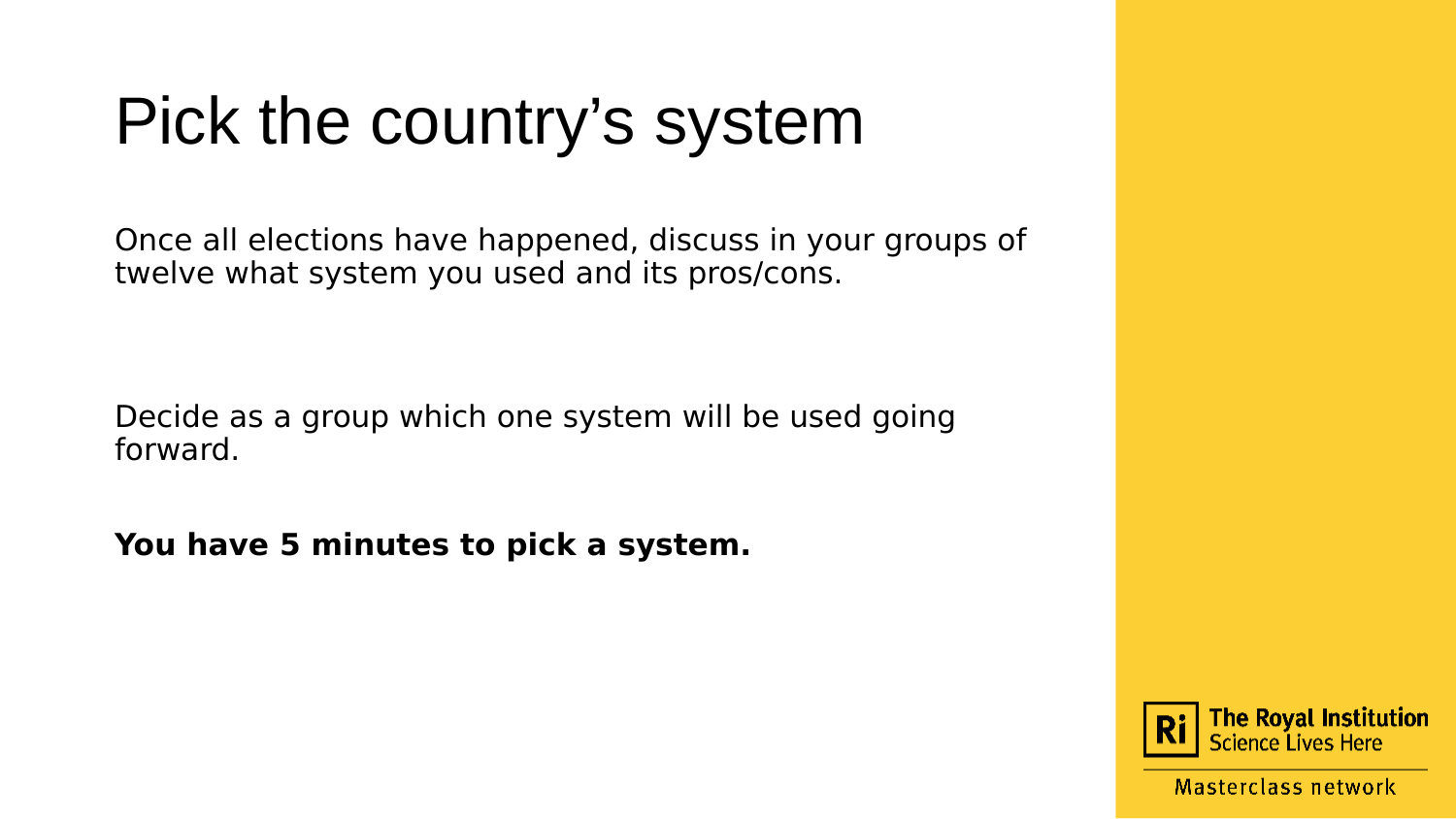

# Pick the country’s system
Once all elections have happened, discuss in your groups of twelve what system you used and its pros/cons.

Decide as a group which one system will be used going forward.

You have 5 minutes to pick a system.